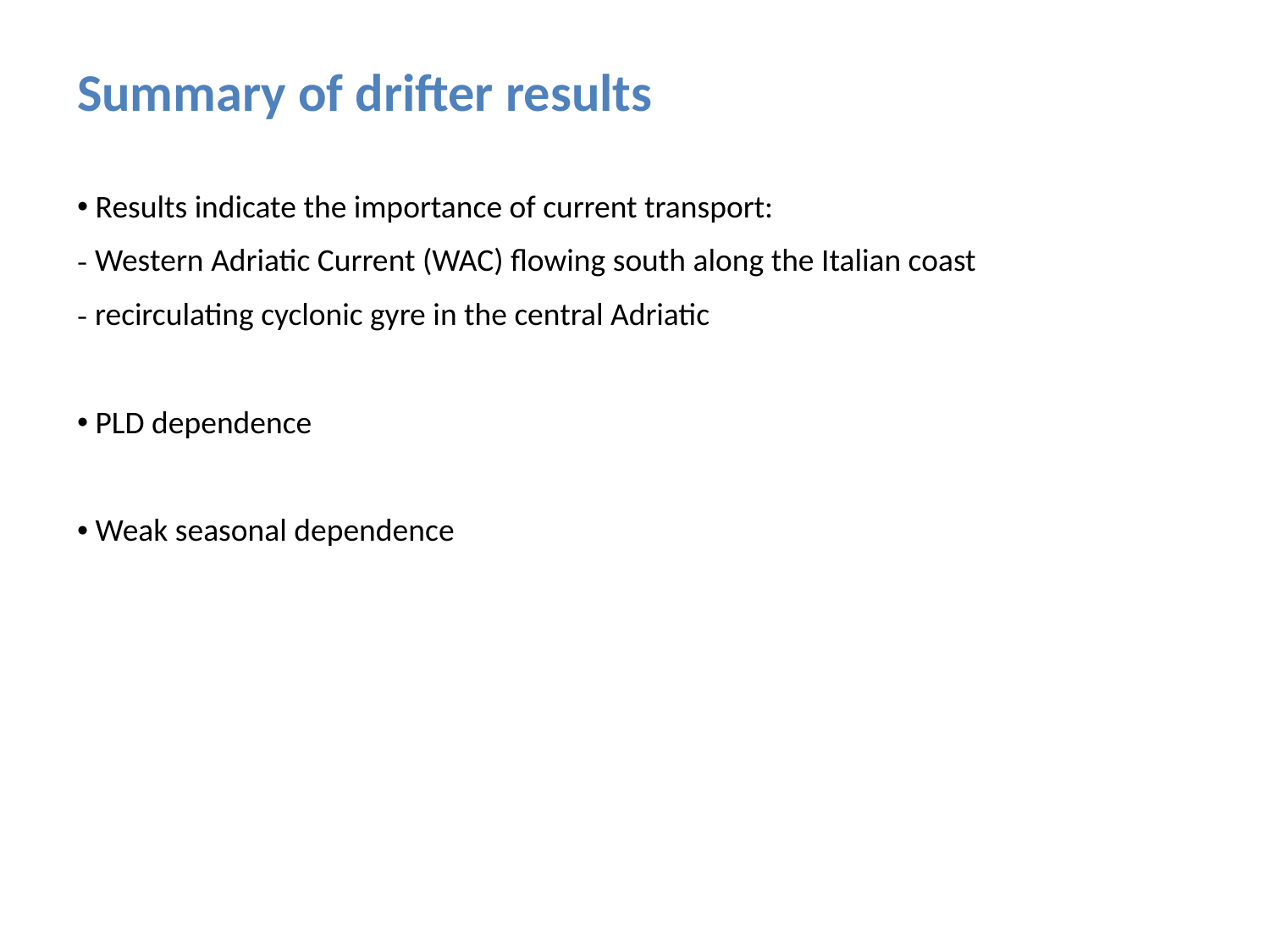

Summary of drifter results

 Results indicate the importance of current transport:
 Western Adriatic Current (WAC) flowing south along the Italian coast
 recirculating cyclonic gyre in the central Adriatic

 PLD dependence

 Weak seasonal dependence